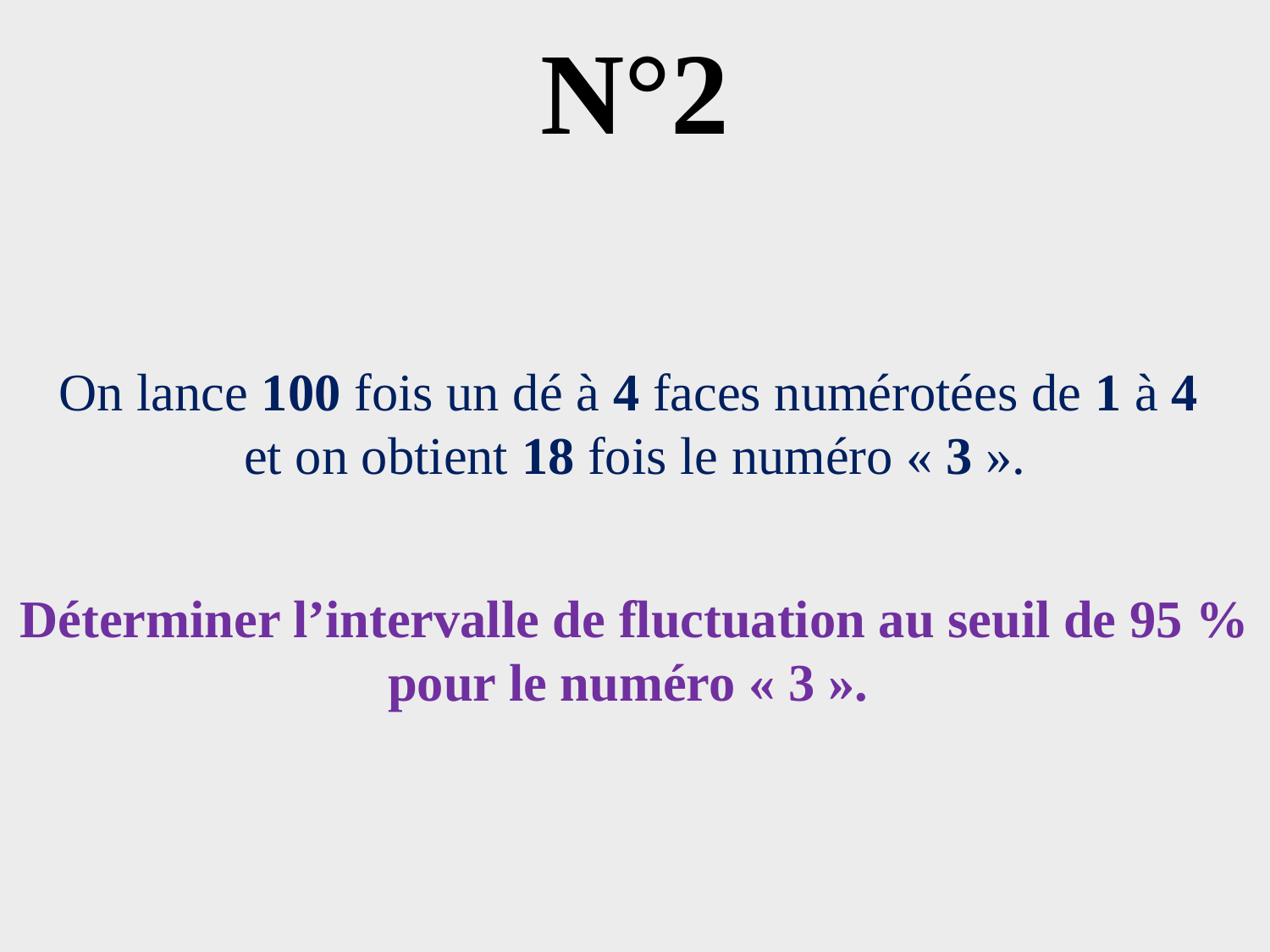

# N°2
On lance 100 fois un dé à 4 faces numérotées de 1 à 4
et on obtient 18 fois le numéro « 3 ».

Déterminer l’intervalle de fluctuation au seuil de 95 % pour le numéro « 3 ».